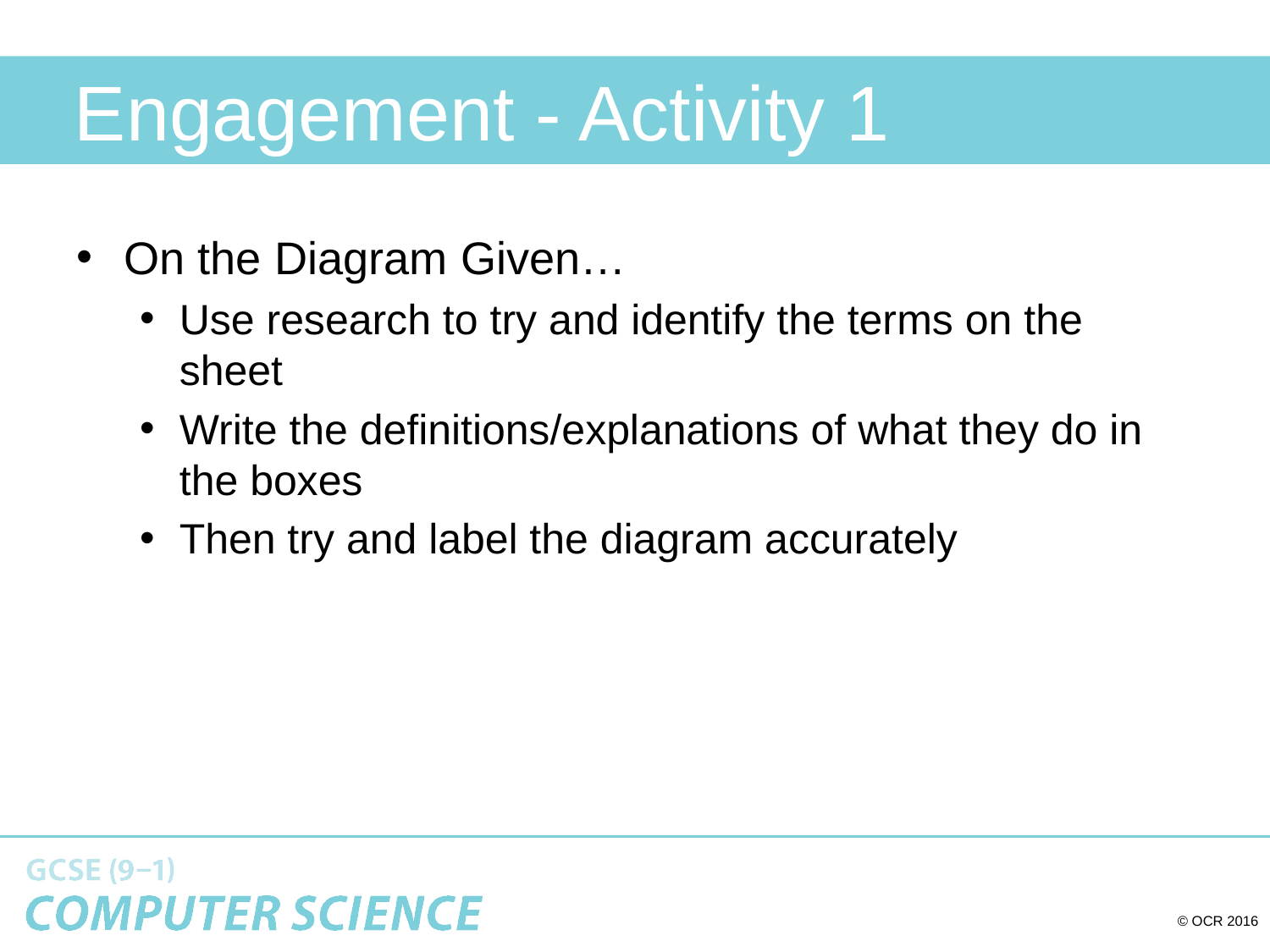

# Engagement - Activity 1
On the Diagram Given…
Use research to try and identify the terms on the sheet
Write the definitions/explanations of what they do in the boxes
Then try and label the diagram accurately